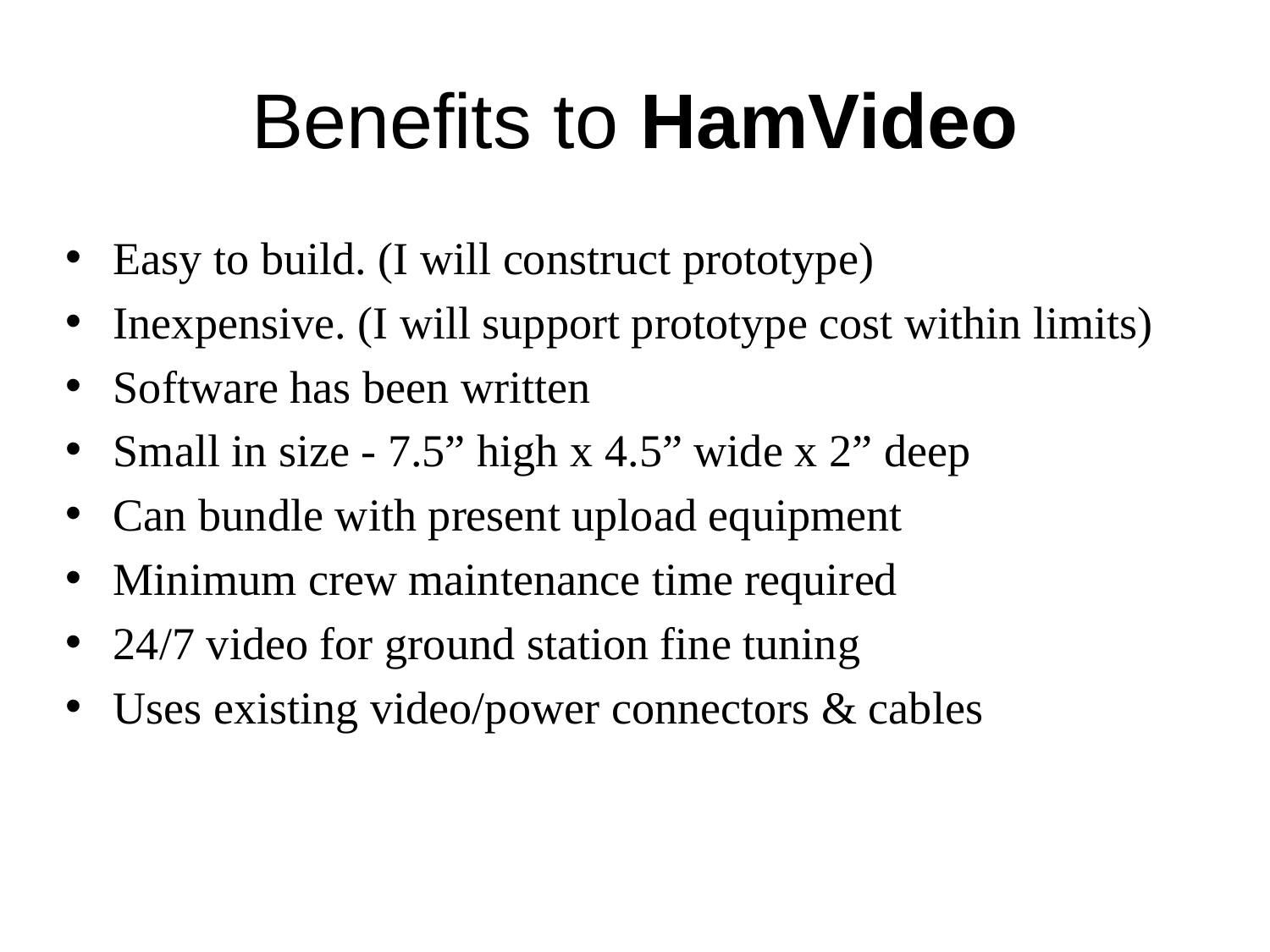

# Benefits to HamVideo
Easy to build. (I will construct prototype)
Inexpensive. (I will support prototype cost within limits)
Software has been written
Small in size - 7.5” high x 4.5” wide x 2” deep
Can bundle with present upload equipment
Minimum crew maintenance time required
24/7 video for ground station fine tuning
Uses existing video/power connectors & cables